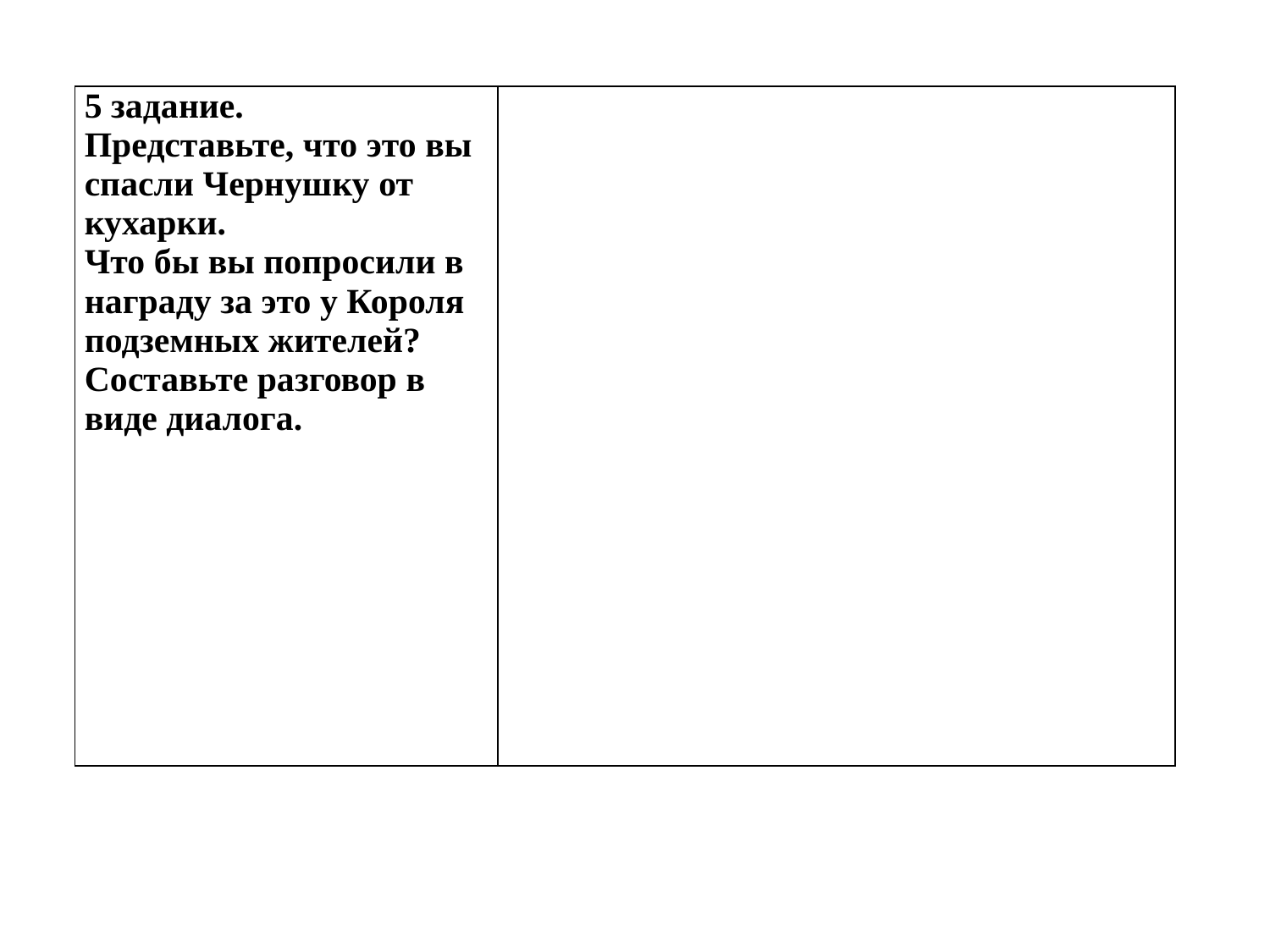

| 5 задание. Представьте, что это вы спасли Чернушку от кухарки. Что бы вы попросили в награду за это у Короля подземных жителей? Составьте разговор в виде диалога. |  |
| --- | --- |